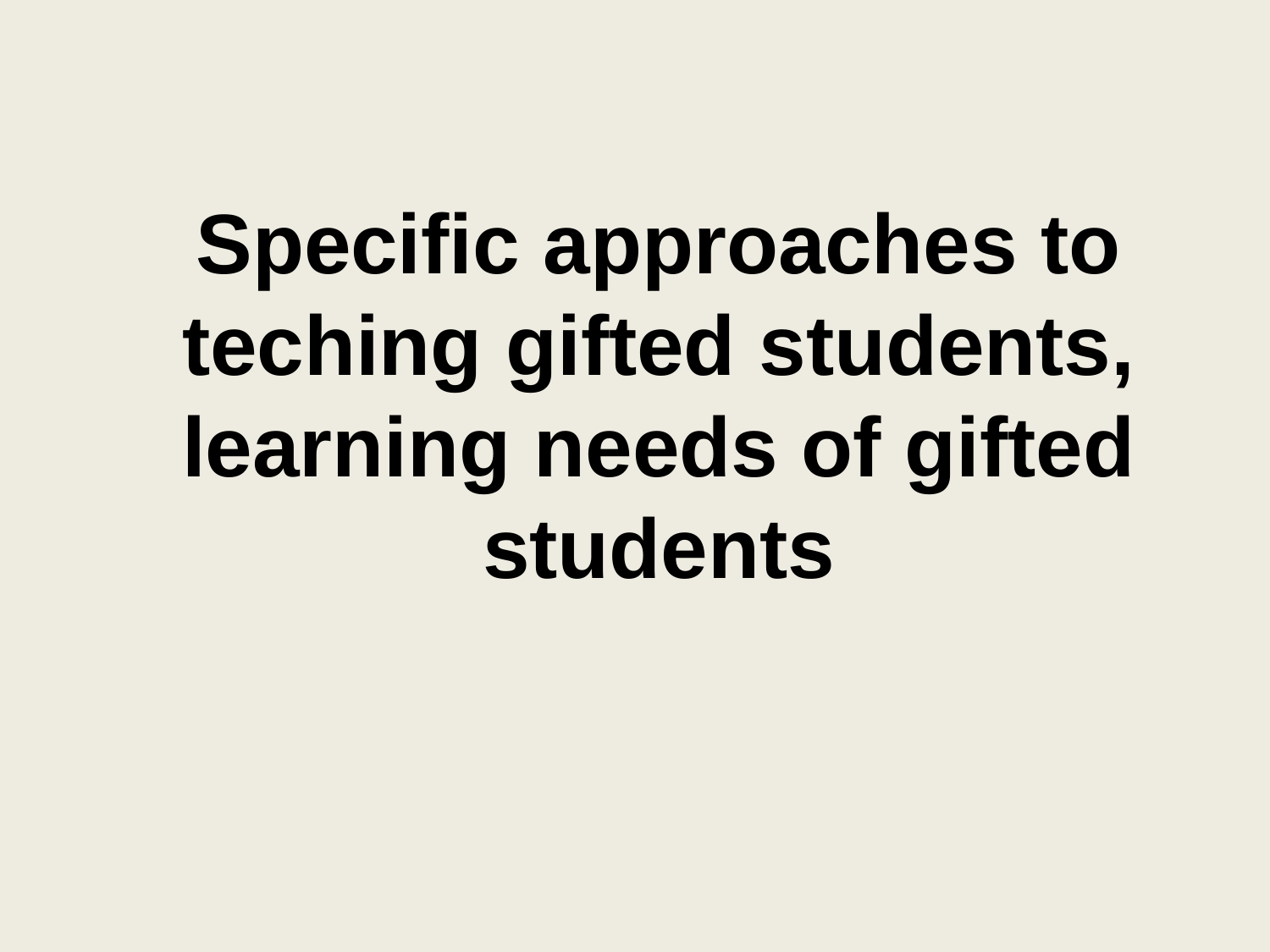

# Specific approaches to teching gifted students, learning needs of gifted students